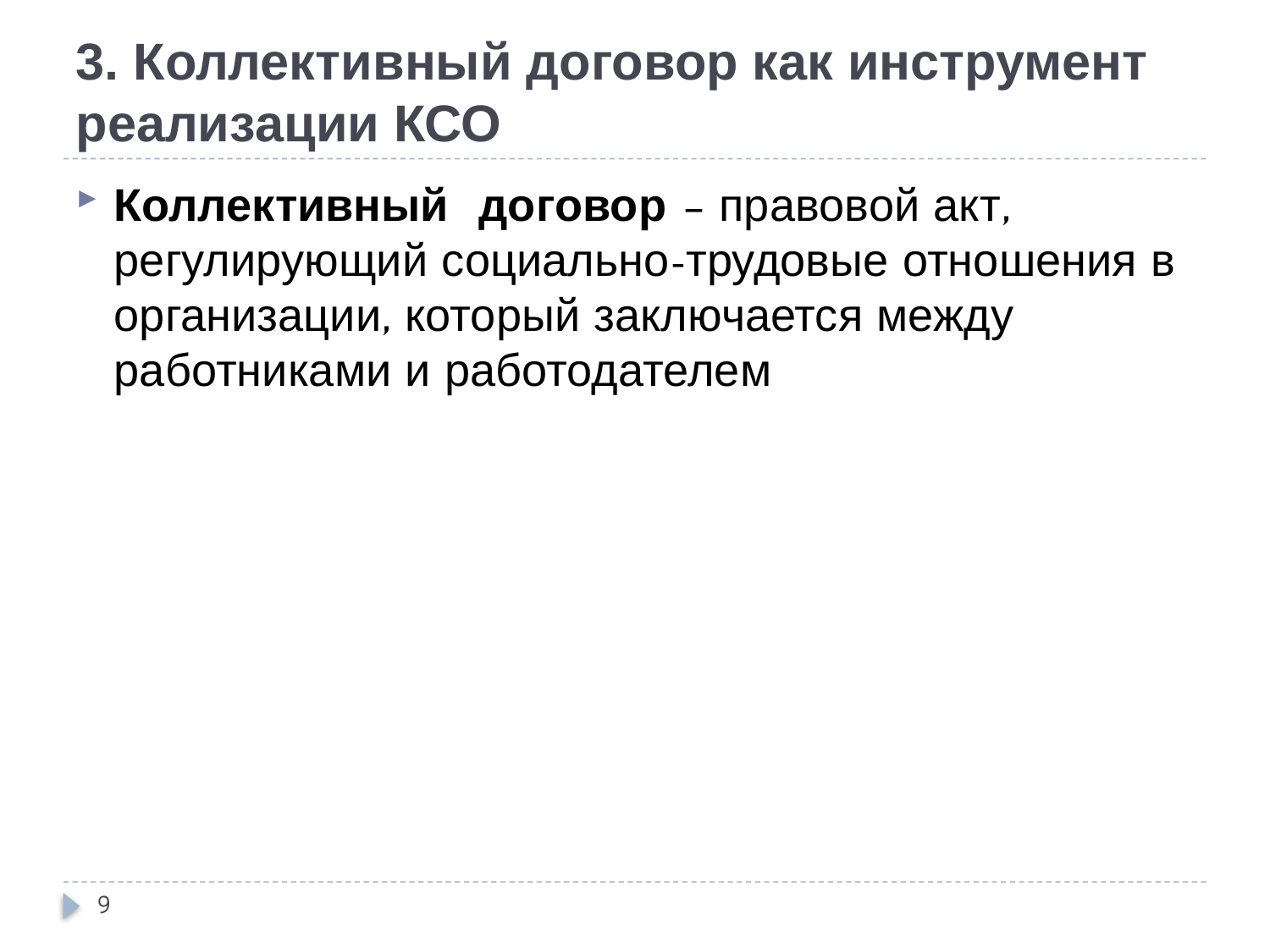

# 3. Коллективный договор как инструмент реализации КСО
Коллективный  договор – правовой акт, регулирующий социально-трудовые отношения в организации, который заключается между работниками и работодателем
9